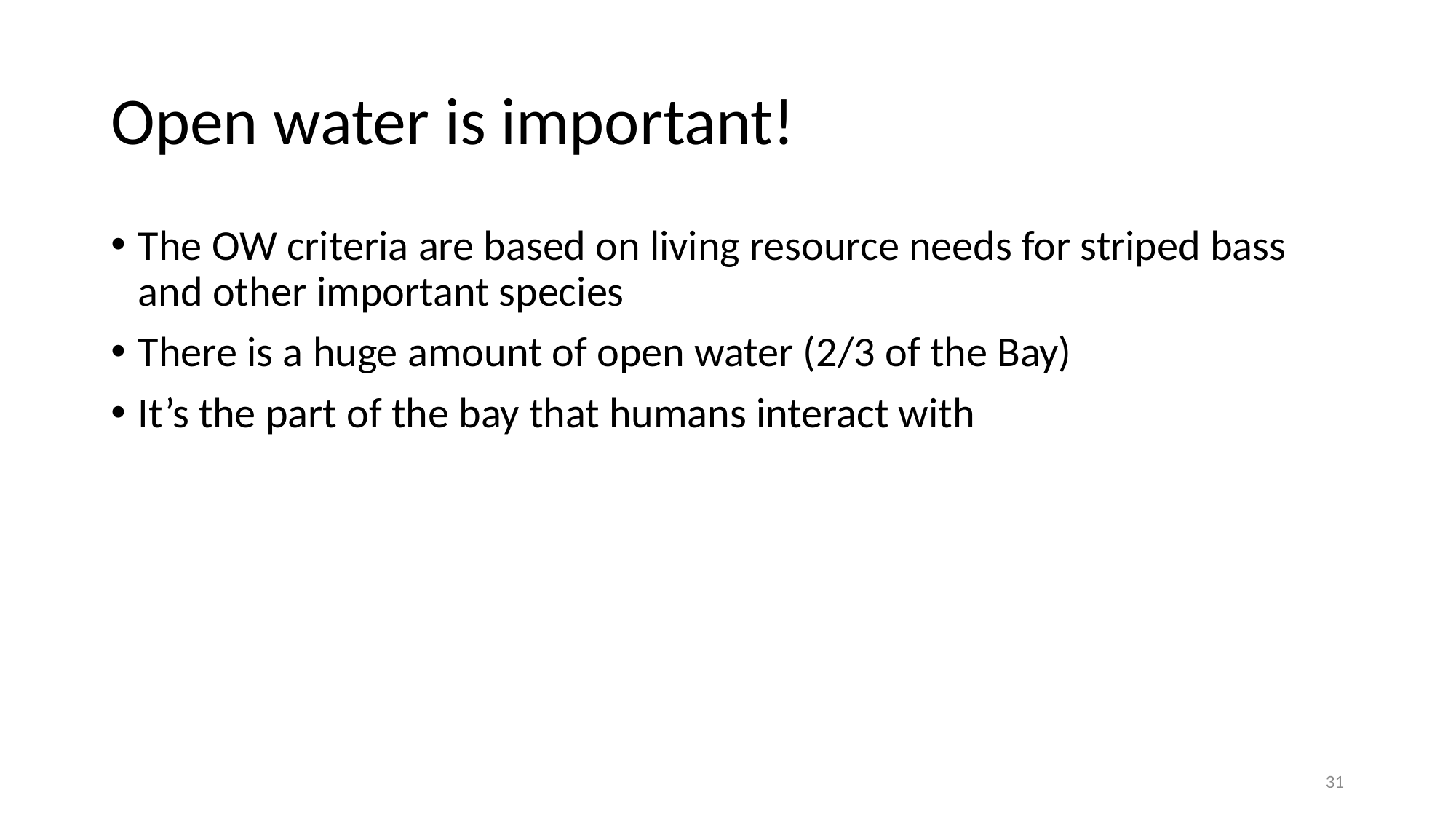

# Open water is important!
The OW criteria are based on living resource needs for striped bass and other important species
There is a huge amount of open water (2/3 of the Bay)
It’s the part of the bay that humans interact with

31